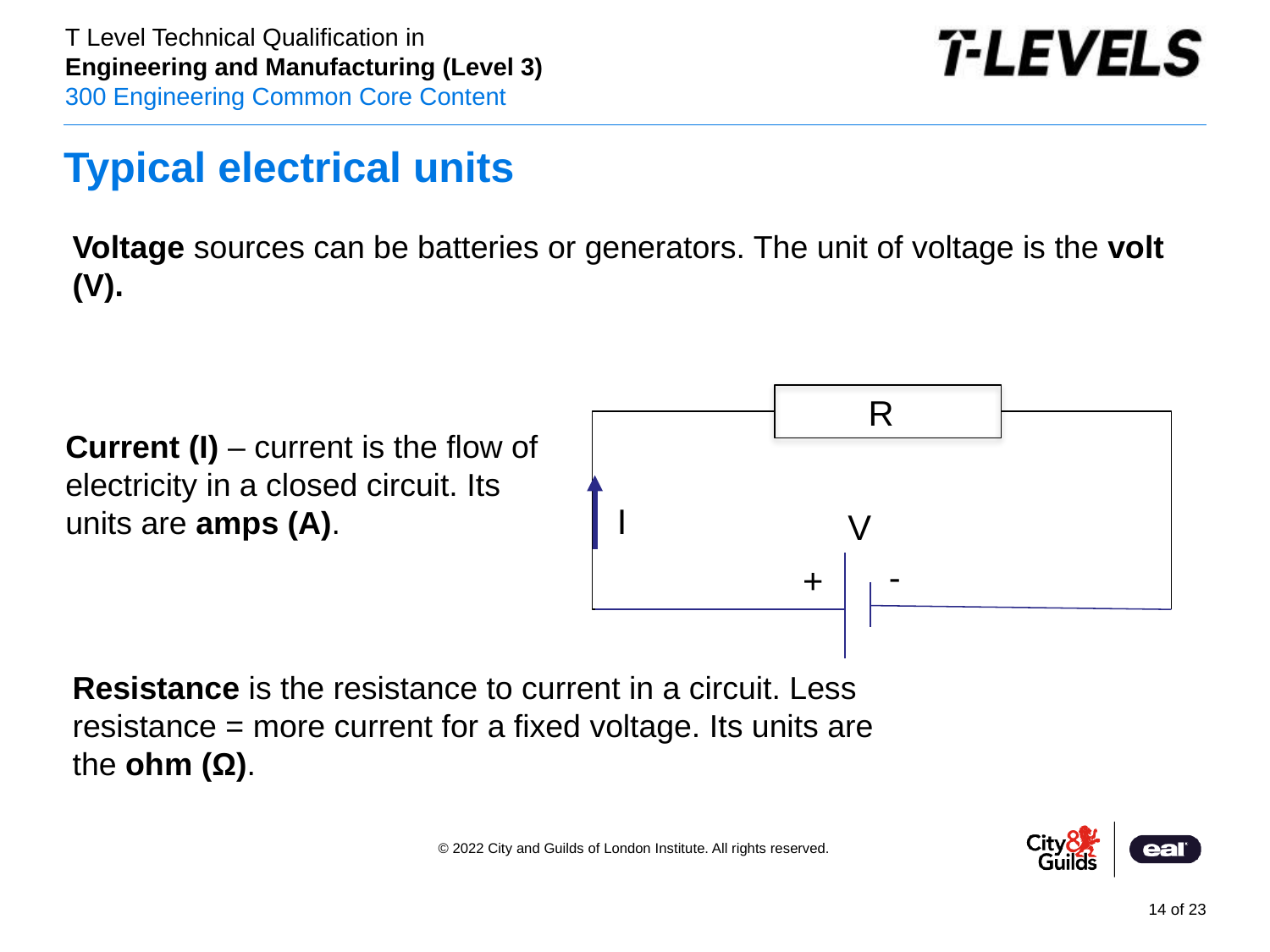

# Typical electrical units
Voltage sources can be batteries or generators. The unit of voltage is the volt (V).

R
Current (I) – current is the flow of electricity in a closed circuit. Its units are amps (A).
I
V
-
+

Resistance is the resistance to current in a circuit. Less resistance = more current for a fixed voltage. Its units are the ohm (Ω).